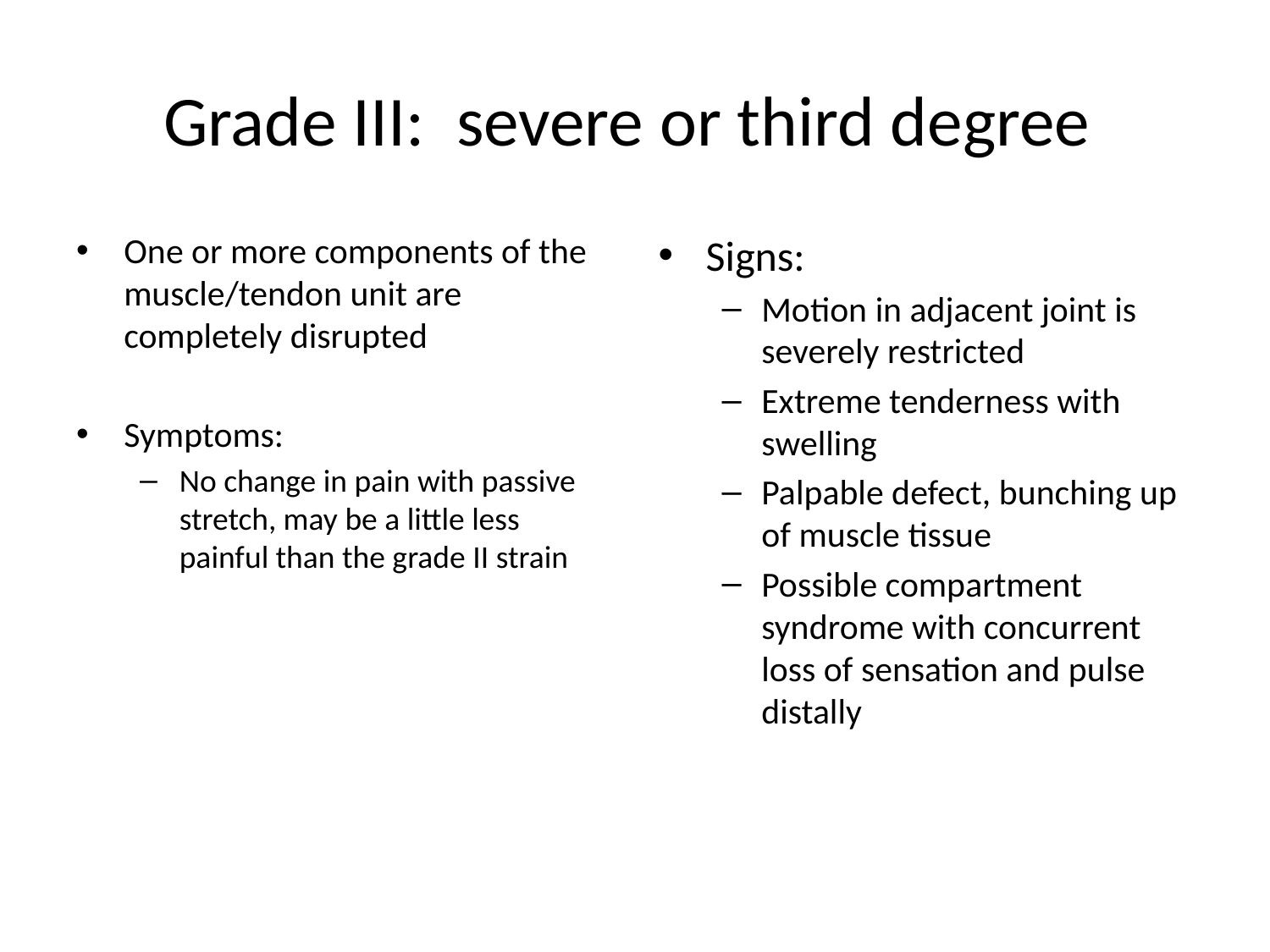

# Grade III:  severe or third degree
One or more components of the muscle/tendon unit are completely disrupted

Symptoms:
No change in pain with passive stretch, may be a little less painful than the grade II strain
Signs:
Motion in adjacent joint is severely restricted
Extreme tenderness with swelling
Palpable defect, bunching up of muscle tissue
Possible compartment syndrome with concurrent loss of sensation and pulse distally